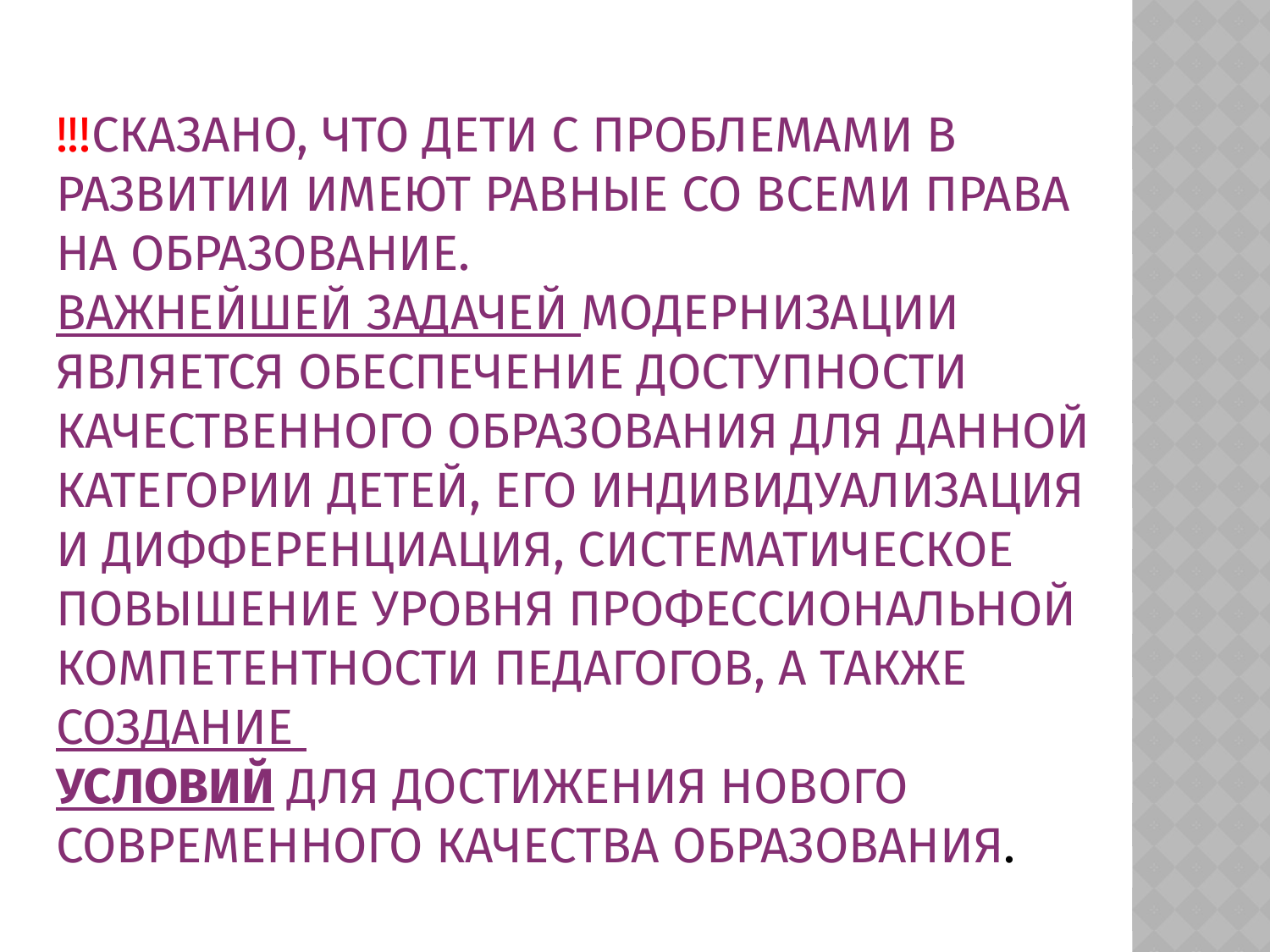

# !!!сказано, что дети с проблемами в развитии имеют равные со всеми права на образование. Важнейшей задачей модернизации является обеспечение доступности качественного образования для данной категории детей, его индивидуализация и дифференциация, систематическое повышение уровня профессиональной компетентности педагогов, а также создание  условий для достижения нового современного качества образования.